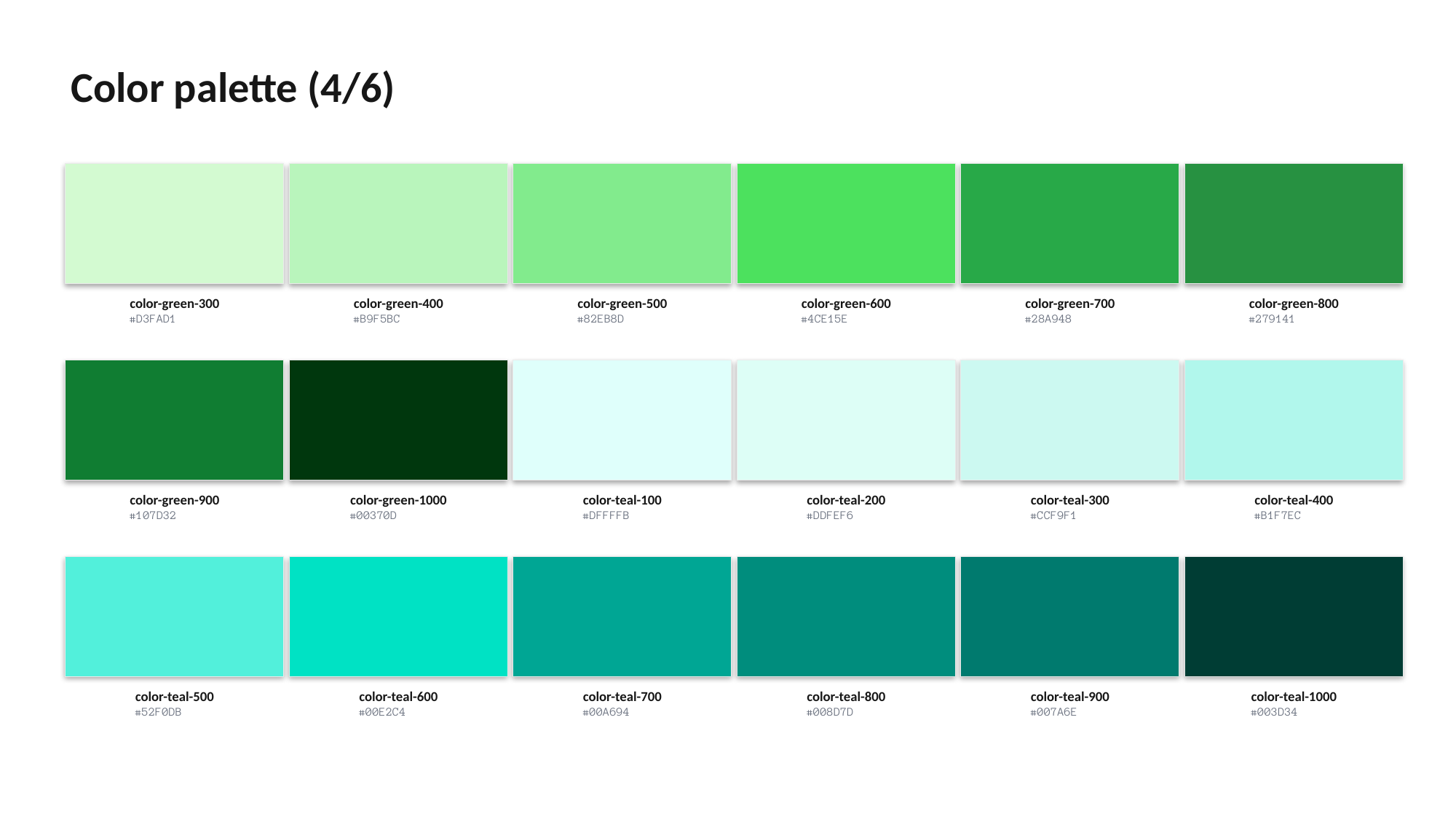

Color palette (4/6)

color-green-300
#D3FAD1
color-green-400
#B9F5BC
color-green-500
#82EB8D
color-green-600
#4CE15E
color-green-700
#28A948
color-green-800
#279141

color-green-900
#107D32
color-green-1000
#00370D
color-teal-100
#DFFFFB
color-teal-200
#DDFEF6
color-teal-300
#CCF9F1
color-teal-400
#B1F7EC

color-teal-500
#52F0DB
color-teal-600
#00E2C4
color-teal-700
#00A694
color-teal-800
#008D7D
color-teal-900
#007A6E
color-teal-1000
#003D34